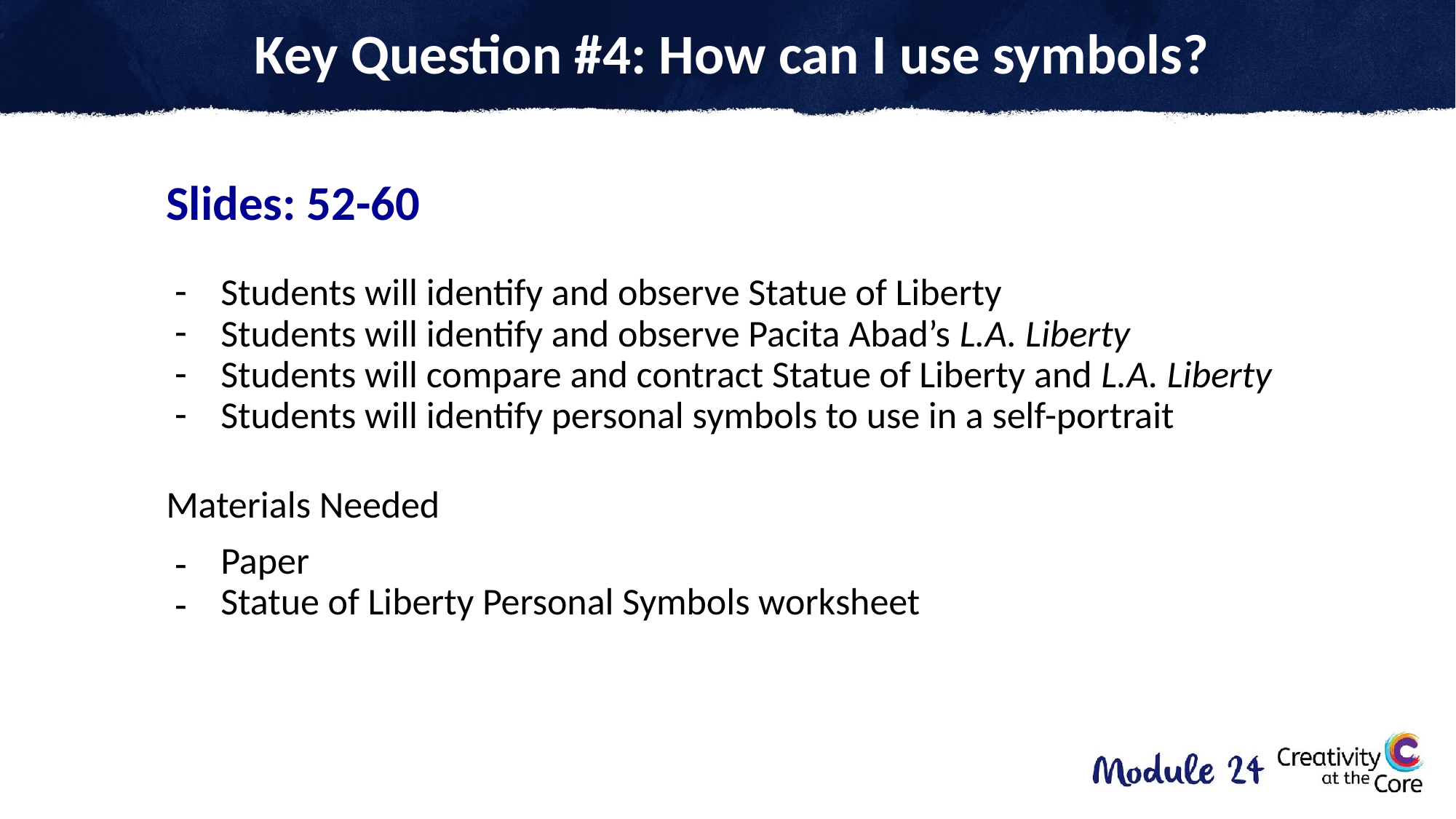

# Key Question #4: How can I use symbols?
Slides: 52-60
Students will identify and observe Statue of Liberty
Students will identify and observe Pacita Abad’s L.A. Liberty
Students will compare and contract Statue of Liberty and L.A. Liberty
Students will identify personal symbols to use in a self-portrait
Materials Needed
Paper
Statue of Liberty Personal Symbols worksheet